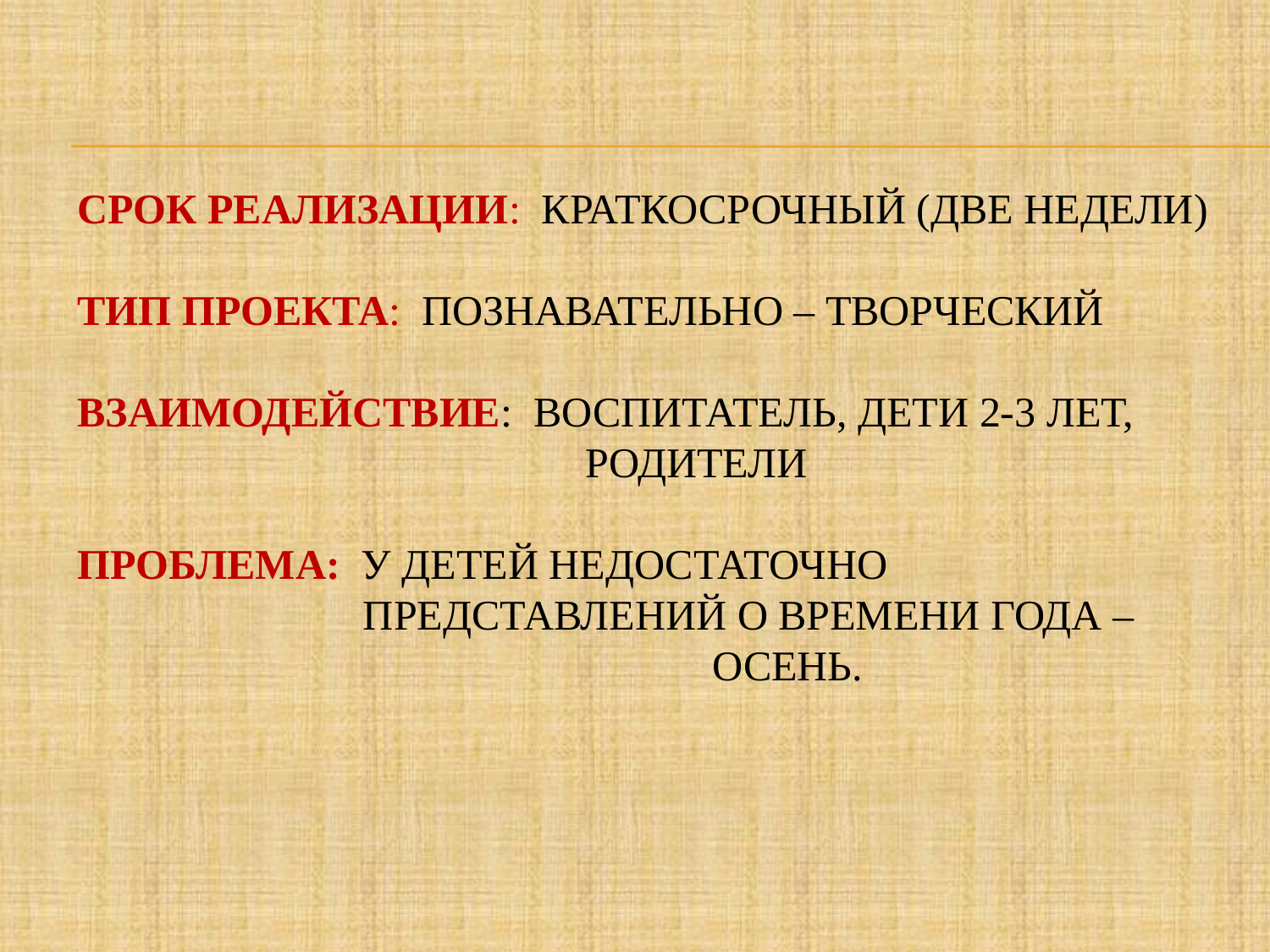

# Срок реализации:  краткосрочный (две недели) ТИп проекта:  познавательно – творческий Взаимодействие:  воспитатель, дети 2-3 лет,         				родители Проблема:  У детей недостаточно 					   представлений о времени года – 						осень.